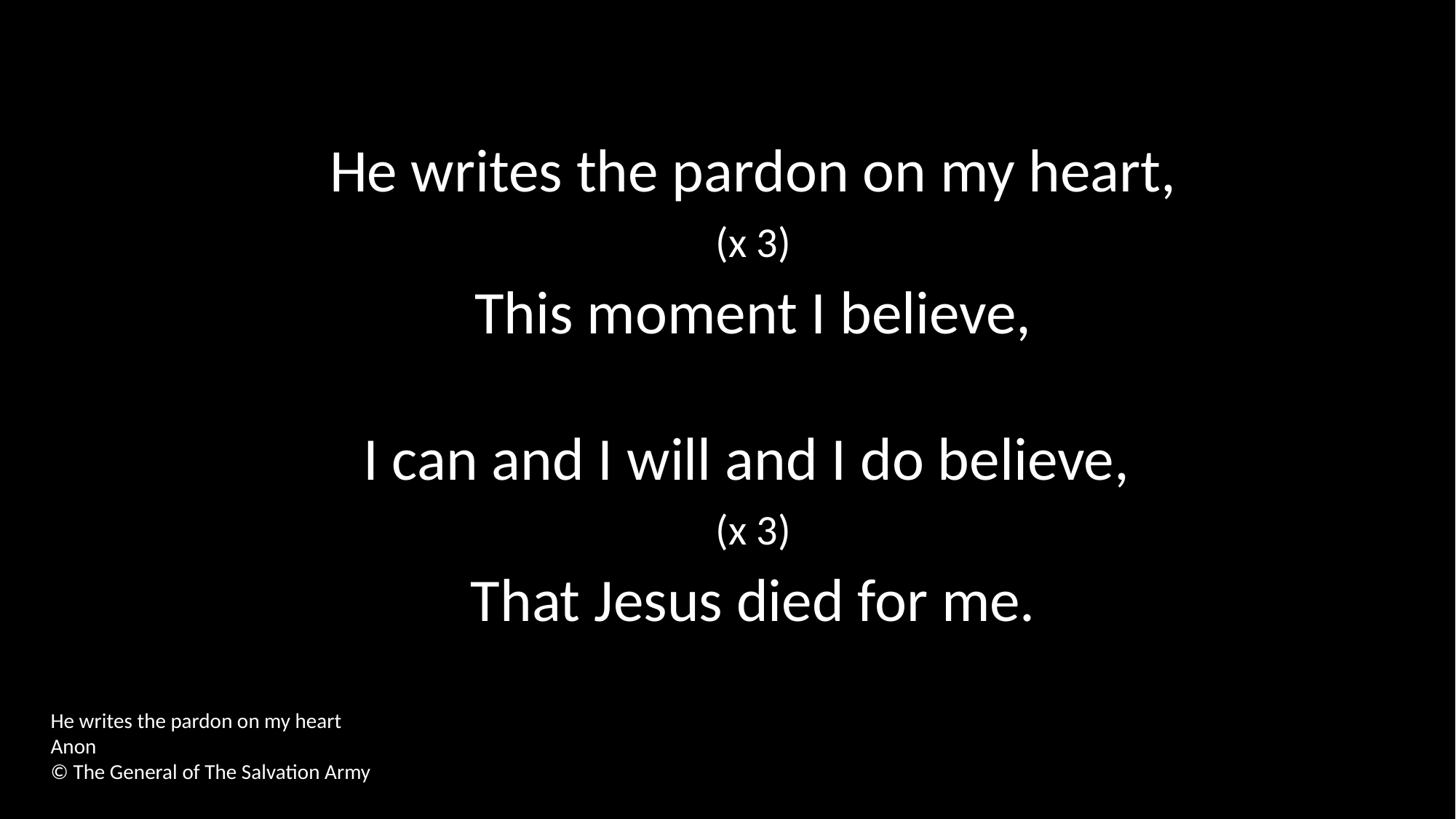

He writes the pardon on my heart,
(x 3)
This moment I believe,
I can and I will and I do believe,
(x 3)
That Jesus died for me.
He writes the pardon on my heart
Anon
© The General of The Salvation Army